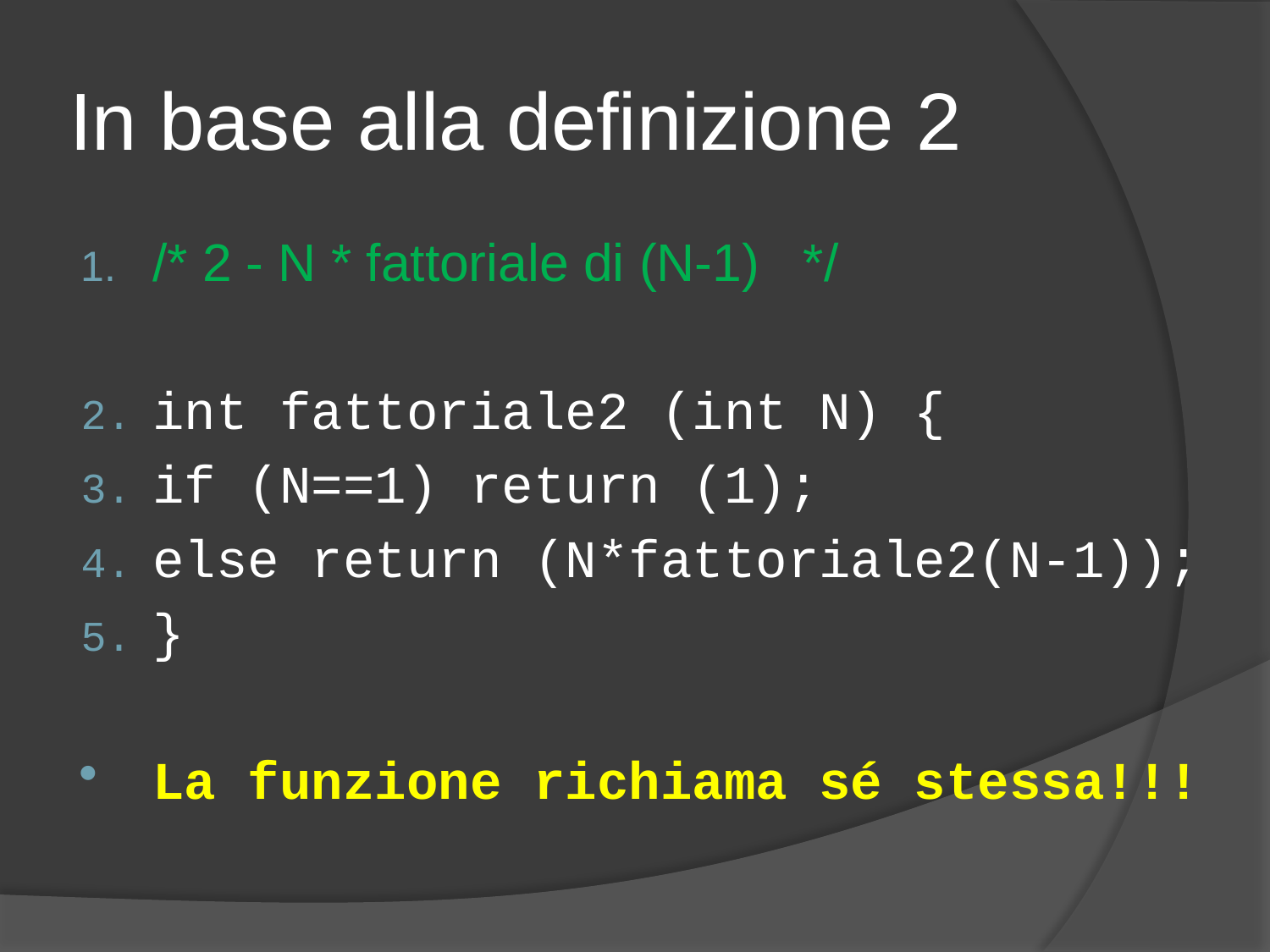

# In base alla definizione 2
/* 2 - N * fattoriale di (N-1)   */

int fattoriale2 (int N) {
if (N==1) return (1);
else return (N*fattoriale2(N-1));
}

La funzione richiama sé stessa!!!